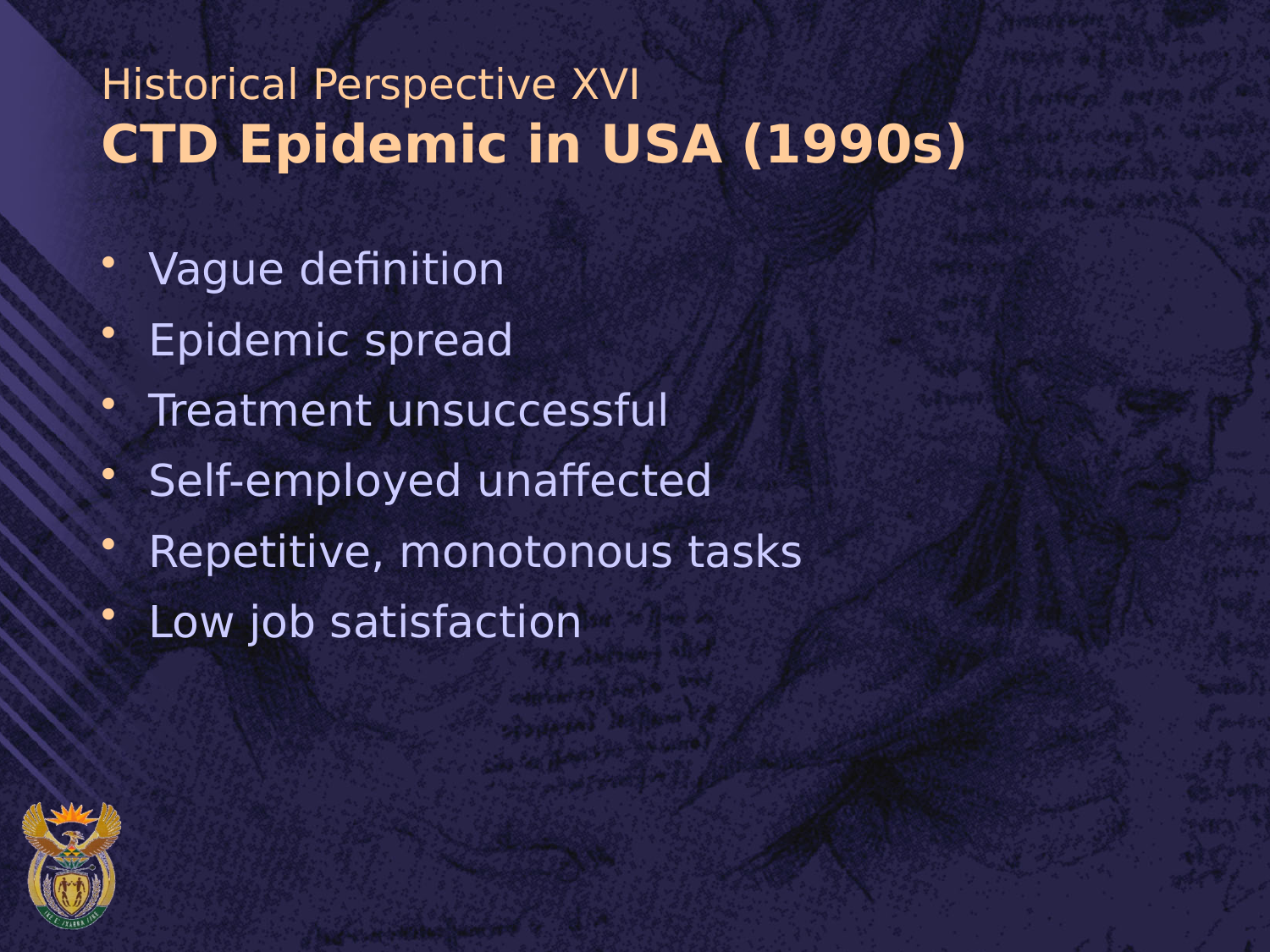

# Historical Perspective XVI CTD Epidemic in USA (1990s)
Vague definition
Epidemic spread
Treatment unsuccessful
Self-employed unaffected
Repetitive, monotonous tasks
Low job satisfaction